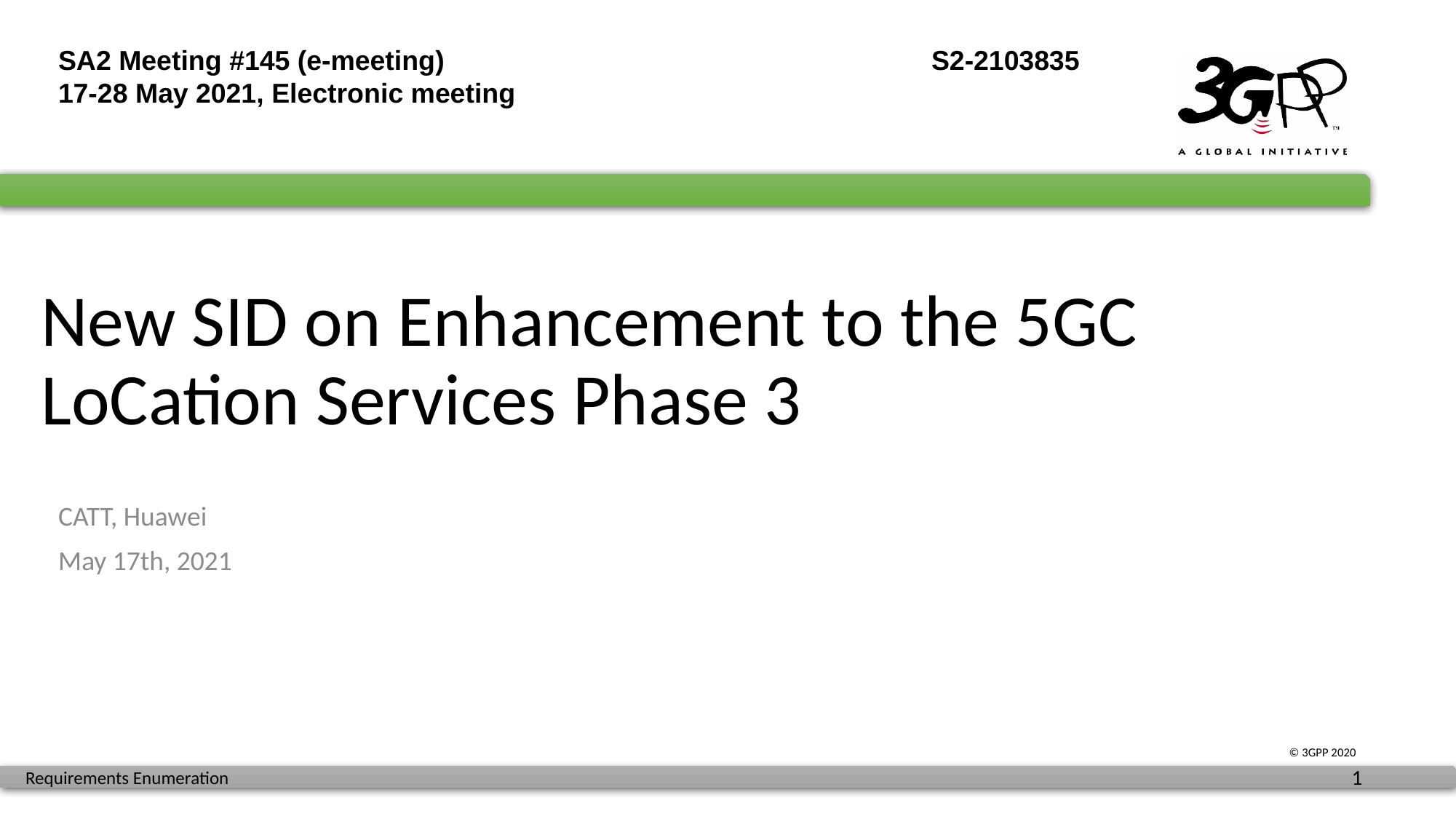

SA2 Meeting #145 (e-meeting)					S2-2103835
17-28 May 2021, Electronic meeting
# New SID on Enhancement to the 5GC LoCation Services Phase 3
CATT, Huawei
May 17th, 2021